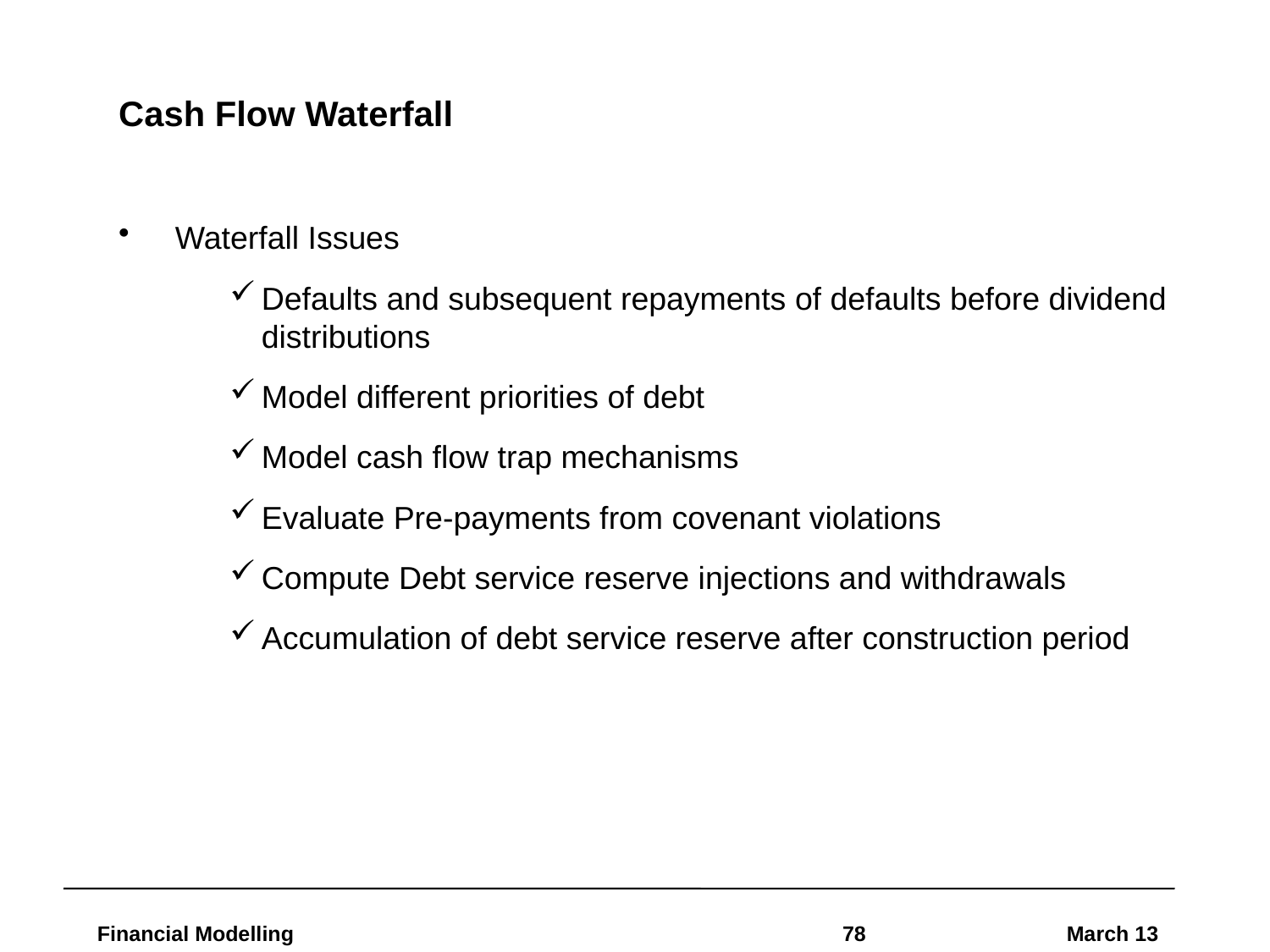

# Cash Flow Waterfall
Waterfall Issues
Defaults and subsequent repayments of defaults before dividend distributions
Model different priorities of debt
Model cash flow trap mechanisms
Evaluate Pre-payments from covenant violations
Compute Debt service reserve injections and withdrawals
Accumulation of debt service reserve after construction period